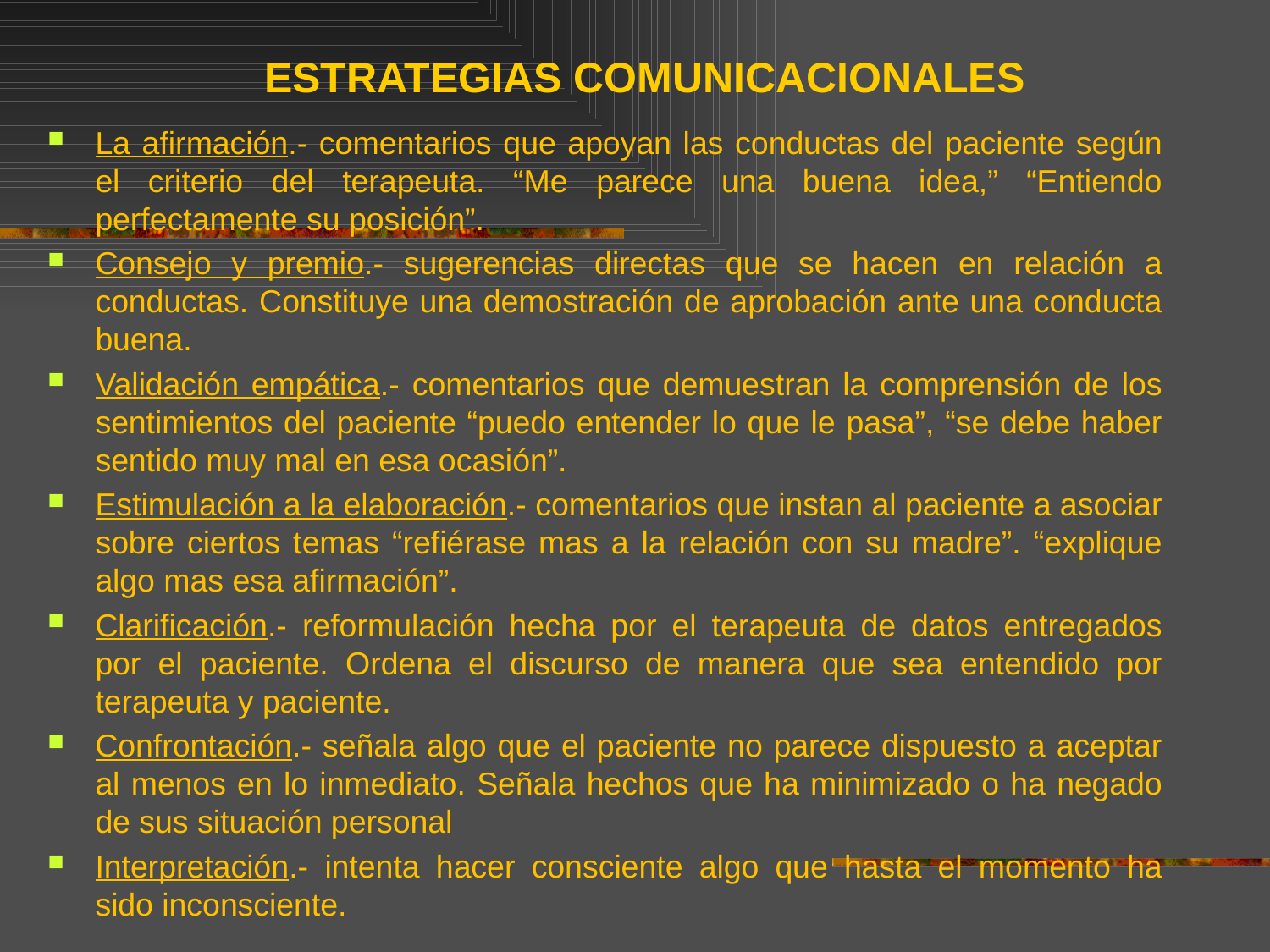

# ESTRATEGIAS COMUNICACIONALES
La afirmación.- comentarios que apoyan las conductas del paciente según el criterio del terapeuta. “Me parece una buena idea,” “Entiendo perfectamente su posición”.
Consejo y premio.- sugerencias directas que se hacen en relación a conductas. Constituye una demostración de aprobación ante una conducta buena.
Validación empática.- comentarios que demuestran la comprensión de los sentimientos del paciente “puedo entender lo que le pasa”, “se debe haber sentido muy mal en esa ocasión”.
Estimulación a la elaboración.- comentarios que instan al paciente a asociar sobre ciertos temas “refiérase mas a la relación con su madre”. “explique algo mas esa afirmación”.
Clarificación.- reformulación hecha por el terapeuta de datos entregados por el paciente. Ordena el discurso de manera que sea entendido por terapeuta y paciente.
Confrontación.- señala algo que el paciente no parece dispuesto a aceptar al menos en lo inmediato. Señala hechos que ha minimizado o ha negado de sus situación personal
Interpretación.- intenta hacer consciente algo que hasta el momento ha sido inconsciente.